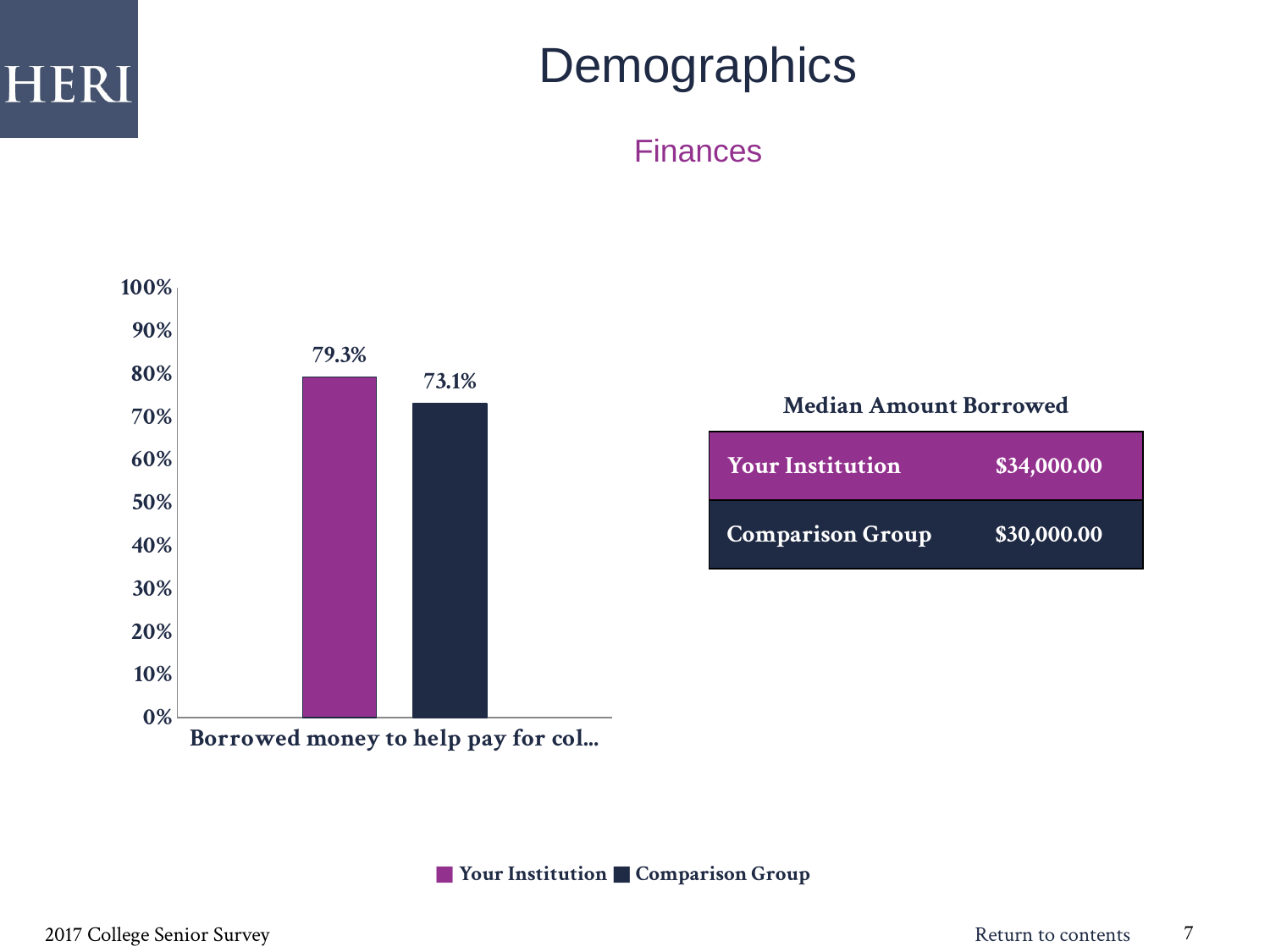

# Demographics Finances

### Chart

| Category | Institution | Comparison |
|---|---|---|
| Borrowed money to help pay for college | 0.793 | 0.731 |
| Median Amount Borrowed |  |
| --- | --- |
| Your Institution | $34,000.00 |
| Comparison Group | $30,000.00 |
■ Your Institution ■ Comparison Group
2017 College Senior Survey
7